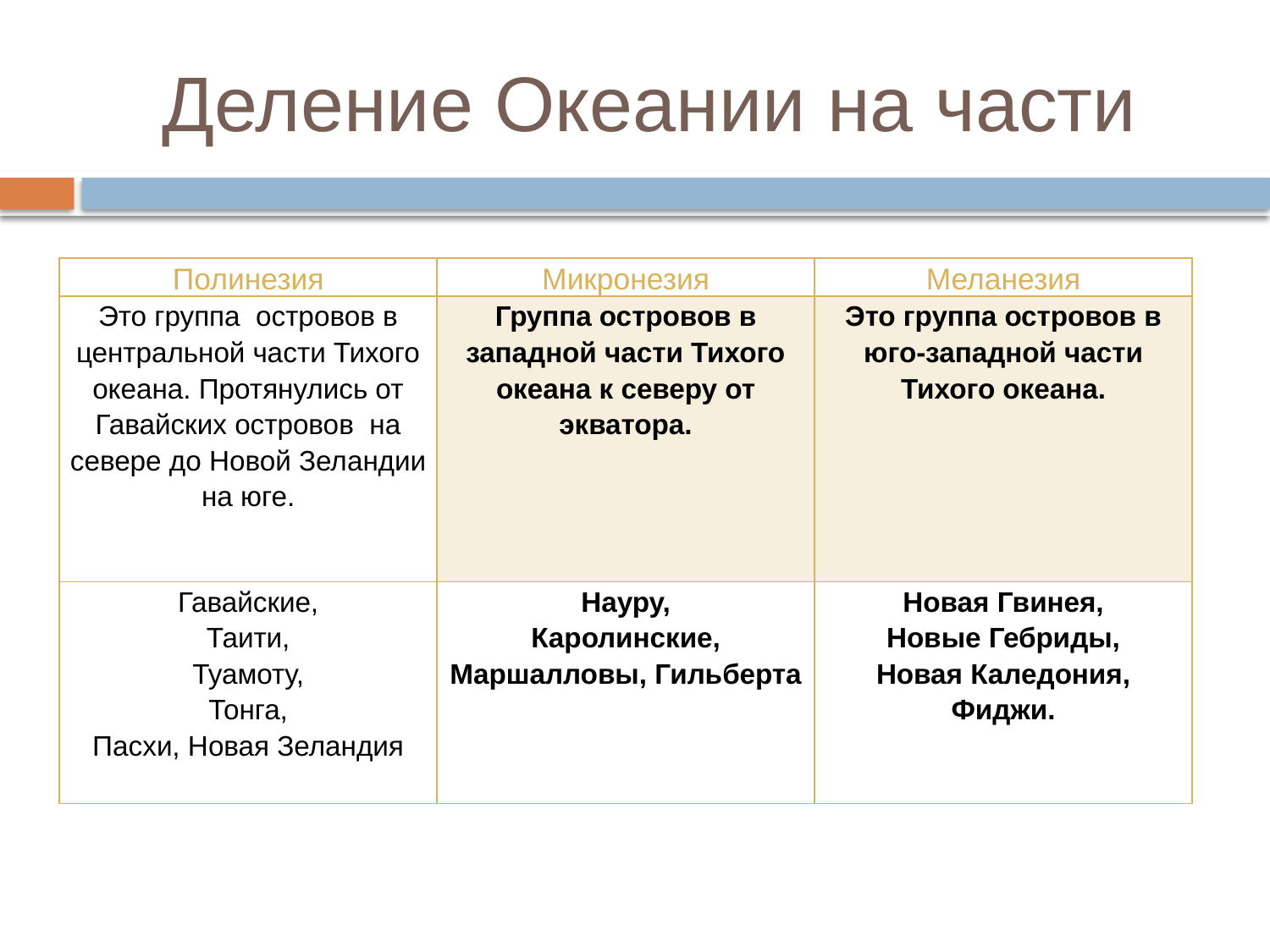

# Деление Океании на части

| Полинезия | Микронезия | Меланезия |
| --- | --- | --- |
| Это группа островов в центральной части Тихого океана. Протянулись от Гавайских островов на севере до Новой Зеландии на юге. | Группа островов в западной части Тихого океана к северу от экватора. | Это группа островов в юго-западной части Тихого океана. |
| Гавайские, Таити, Туамоту, Тонга, Пасхи, Новая Зеландия | Науру, Каролинские, Маршалловы, Гильберта | Новая Гвинея, Новые Гебриды, Новая Каледония, Фиджи. |